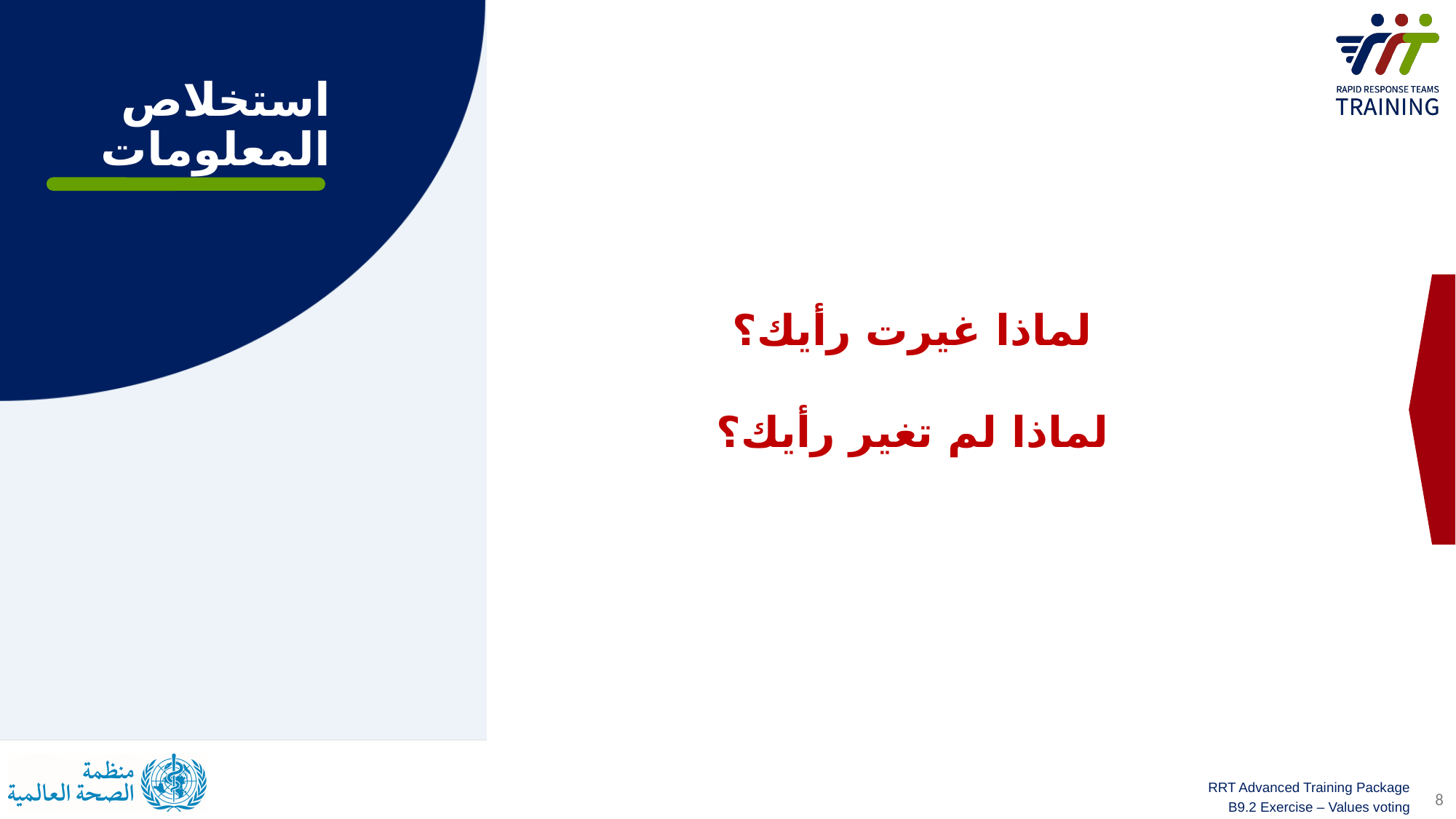

استخلاص المعلومات
لماذا غيرت رأيك؟

لماذا لم تغير رأيك؟